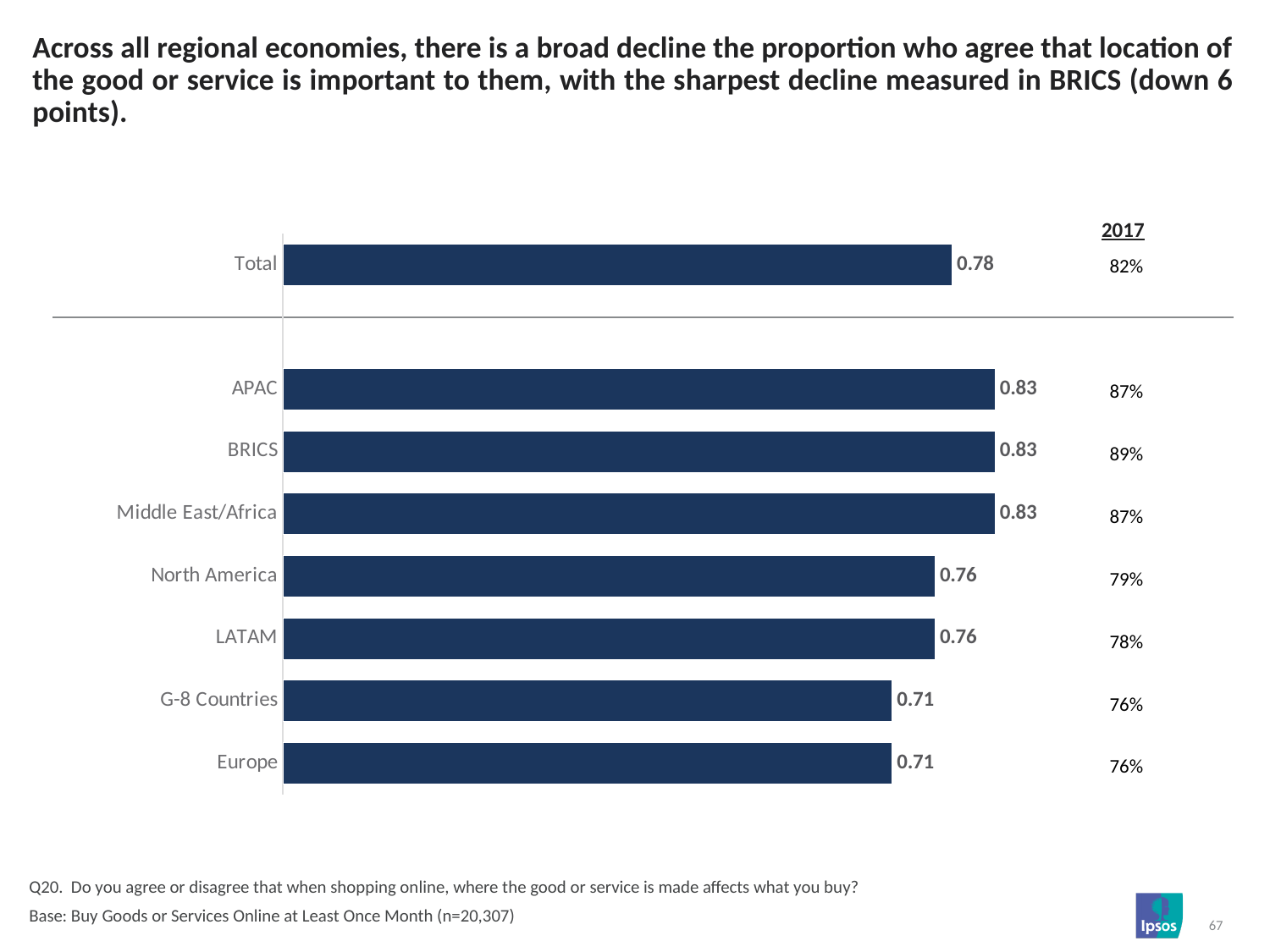

# Across all regional economies, there is a broad decline the proportion who agree that location of the good or service is important to them, with the sharpest decline measured in BRICS (down 6 points).
| 2017 |
| --- |

### Chart

| Category | Column1 |
|---|---|
| Total | 0.78 |
|  | None |
| APAC | 0.83 |
| BRICS | 0.83 |
| Middle East/Africa | 0.83 |
| North America | 0.76 |
| LATAM | 0.76 |
| G-8 Countries | 0.71 |
| Europe | 0.71 |
| 82% |
| --- |
|  |
| 87% |
| 89% |
| 87% |
| 79% |
| 78% |
| 76% |
| 76% |
Q20.  Do you agree or disagree that when shopping online, where the good or service is made affects what you buy?
Base: Buy Goods or Services Online at Least Once Month (n=20,307)